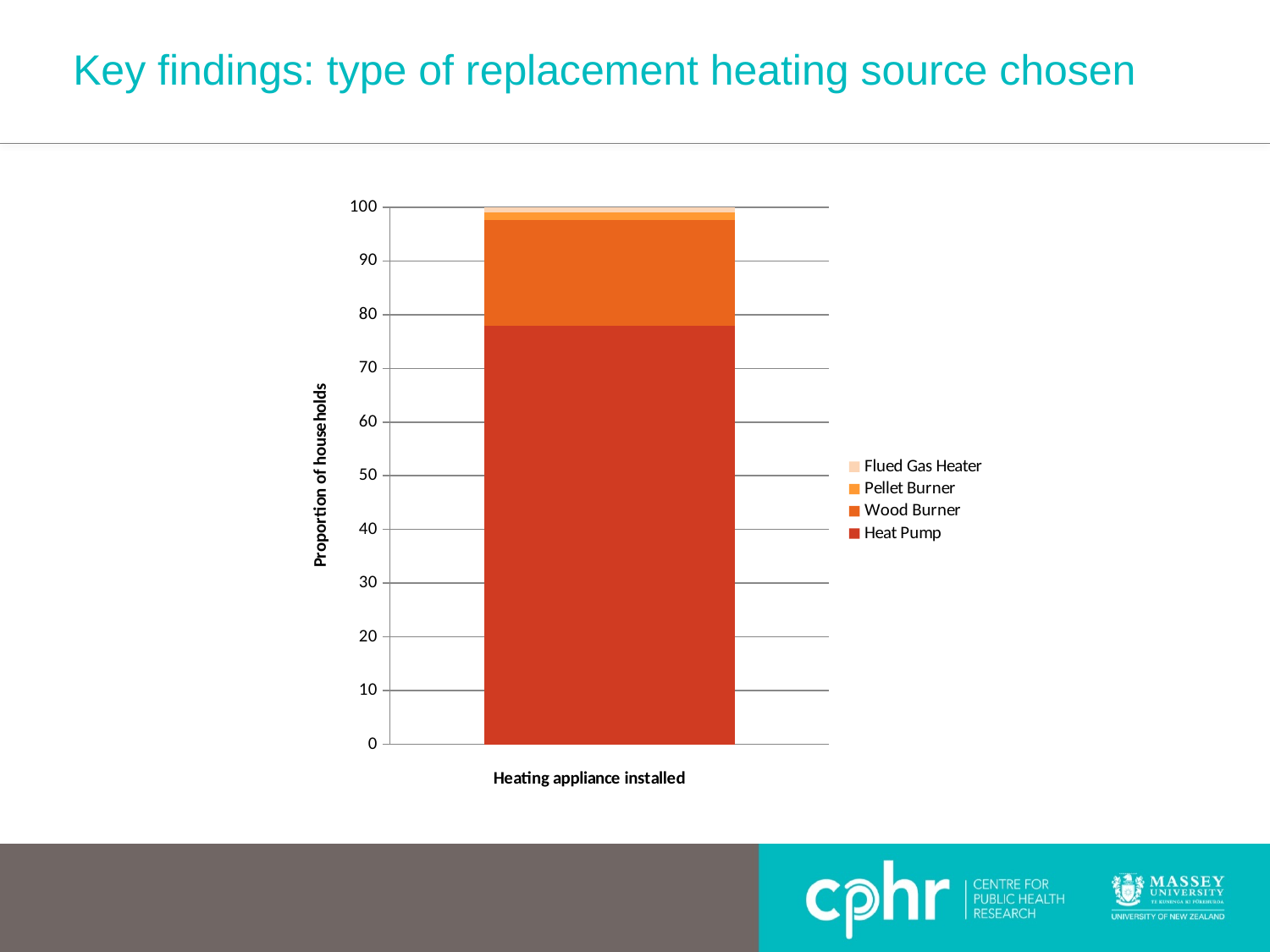

# Key findings: type of replacement heating source chosen

### Chart

| Category | Heat Pump | Wood Burner | Pellet Burner | Flued Gas Heater |
|---|---|---|---|---|
| Percentage of households | 77.9470054840637 | 19.65846772004127 | 1.400879622088288 | 0.993647173806809 |